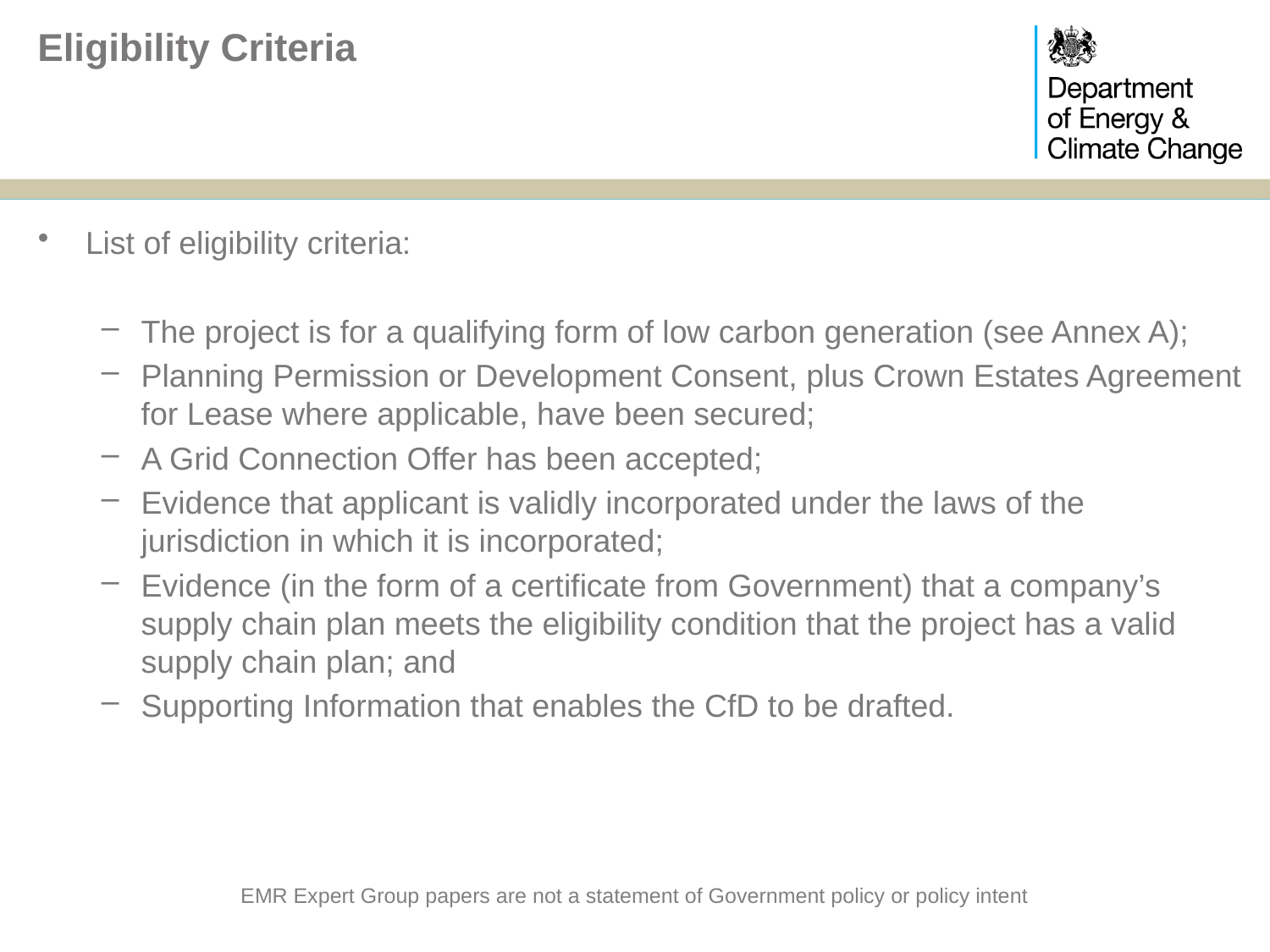

# Eligibility Criteria
List of eligibility criteria:

The project is for a qualifying form of low carbon generation (see Annex A);
Planning Permission or Development Consent, plus Crown Estates Agreement for Lease where applicable, have been secured;
A Grid Connection Offer has been accepted;
Evidence that applicant is validly incorporated under the laws of the jurisdiction in which it is incorporated;
Evidence (in the form of a certificate from Government) that a company’s supply chain plan meets the eligibility condition that the project has a valid supply chain plan; and
Supporting Information that enables the CfD to be drafted.

EMR Expert Group papers are not a statement of Government policy or policy intent